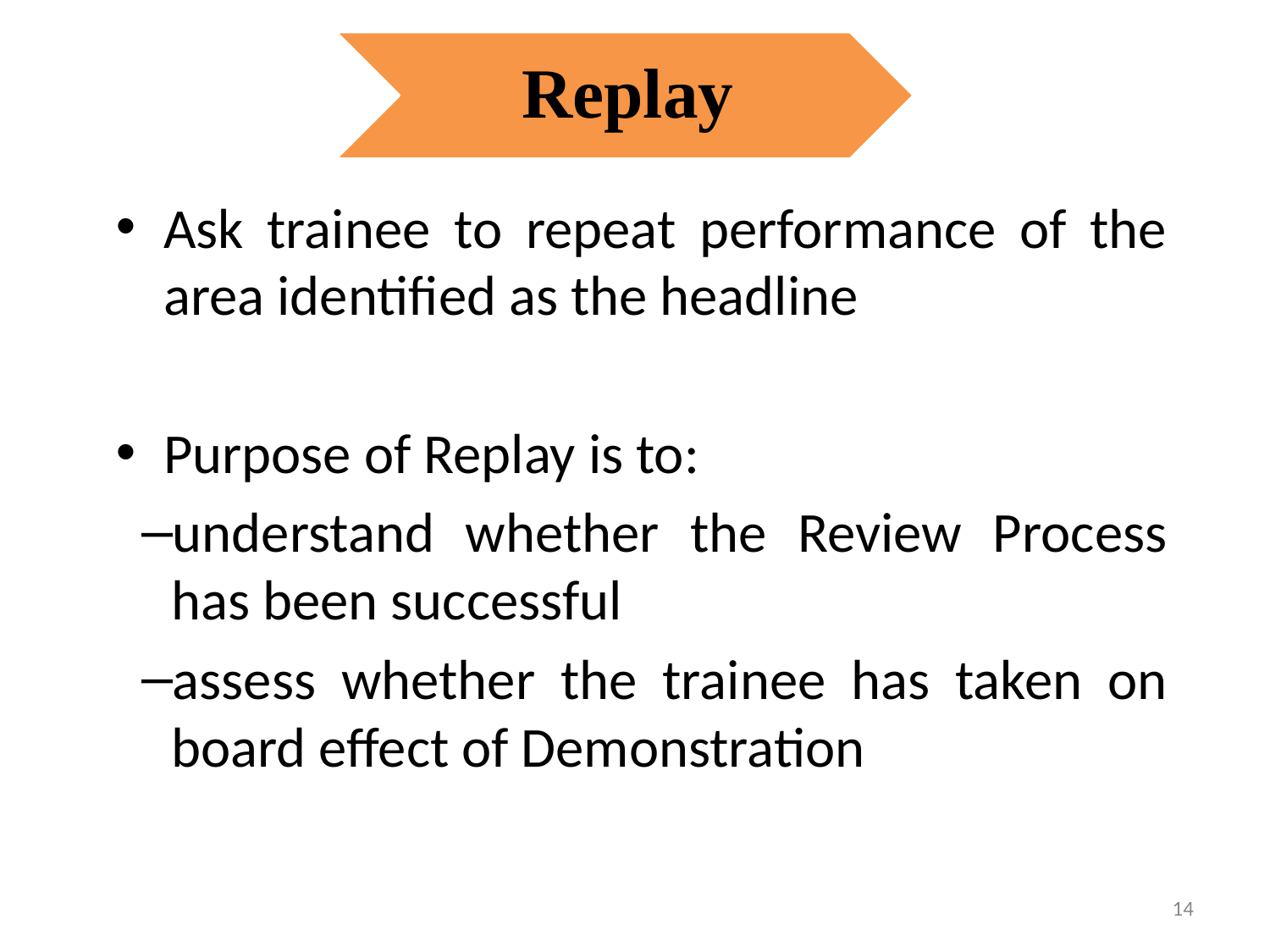

Replay
Ask trainee to repeat performance of the area identified as the headline

Purpose of Replay is to:
understand whether the Review Process has been successful
assess whether the trainee has taken on board effect of Demonstration
14